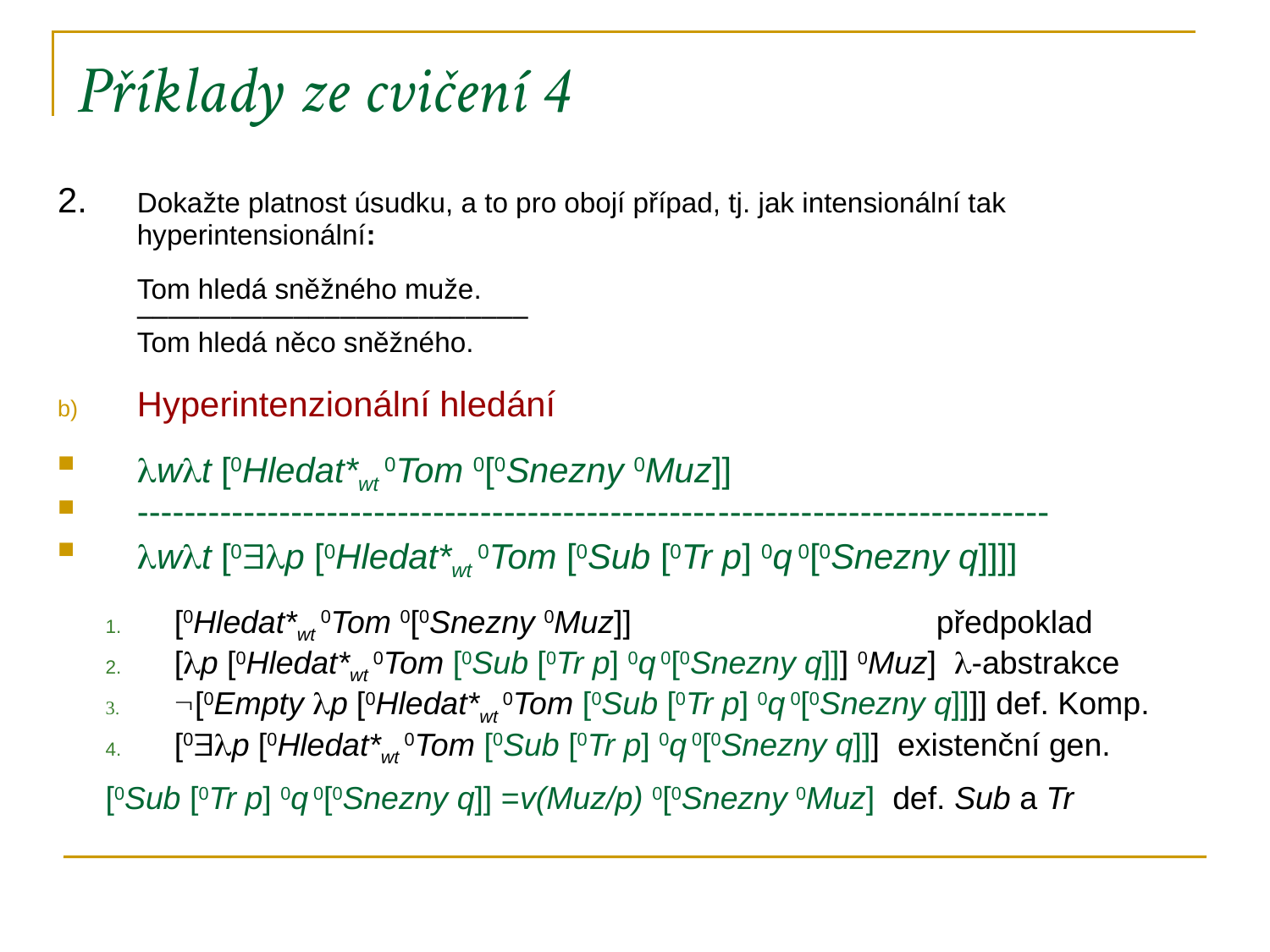

# Příklady ze cvičení 4
2.	Dokažte platnost úsudku, a to pro obojí případ, tj. jak intensionální tak hyperintensionální:
Tom hledá sněžného muže.
	–––––––––––––––––––––––––
	Tom hledá něco sněžného.
Hyperintenzionální hledání
λwλt [0Hledat*wt 0Tom 0[0Snezny 0Muz]]
-----------------------------------------------------------------------------
λwλt [0∃λp [0Hledat*wt 0Tom [0Sub [0Tr p] 0q 0[0Snezny q]]]]
[0Hledat*wt 0Tom 0[0Snezny 0Muz]]			předpoklad
[λp [0Hledat*wt 0Tom [0Sub [0Tr p] 0q 0[0Snezny q]]] 0Muz]  λ-abstrakce
¬[0Empty λp [0Hledat*wt 0Tom [0Sub [0Tr p] 0q 0[0Snezny q]]]] def. Komp.
[0∃λp [0Hledat*wt 0Tom [0Sub [0Tr p] 0q 0[0Snezny q]]]  existenční gen.
[0Sub [0Tr p] 0q 0[0Snezny q]] =v(Muz/p) 0[0Snezny 0Muz]  def. Sub a Tr